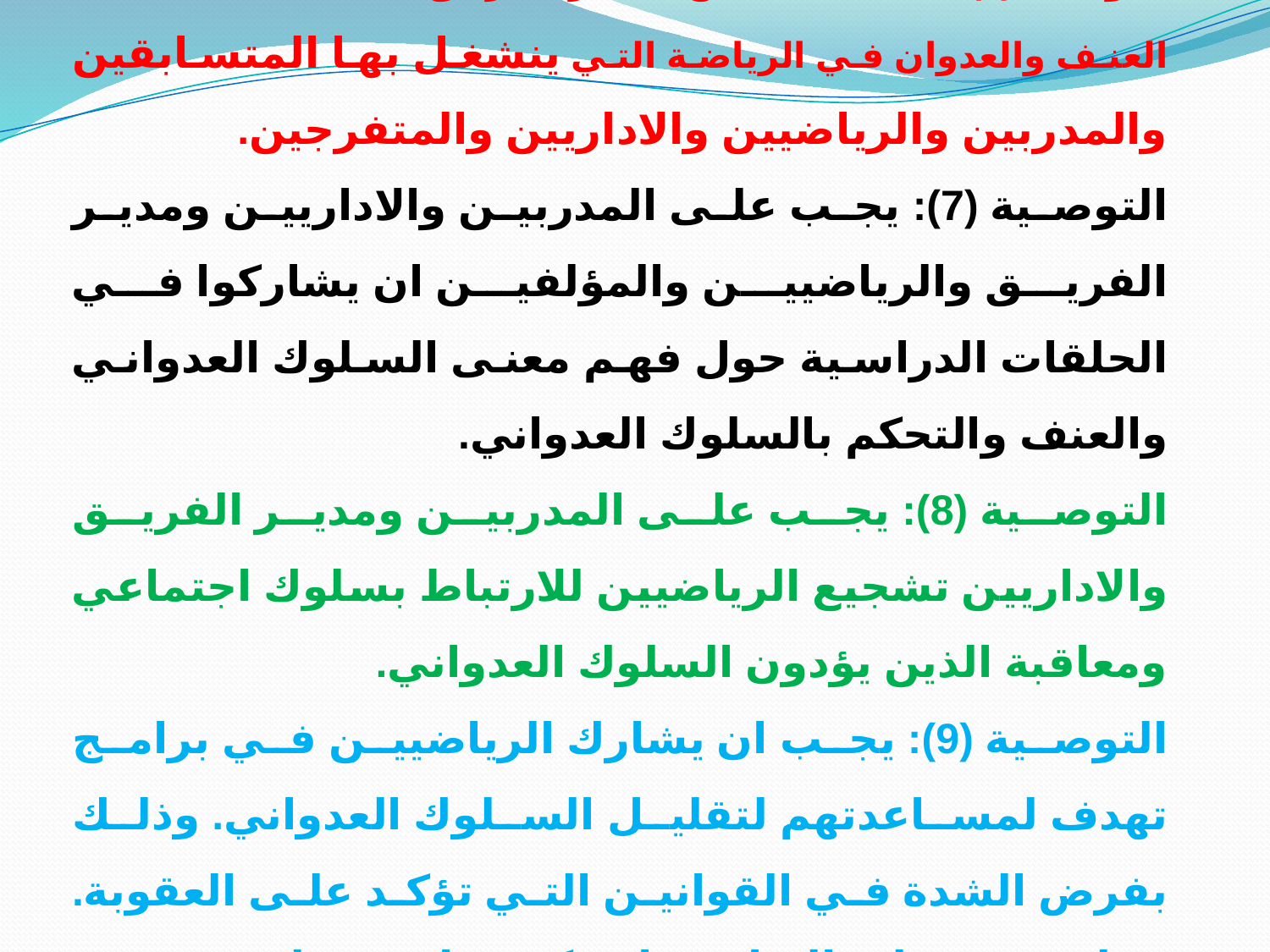

التوصية (6): يجب ان يسمح لمدير الفريق بعمل حملة لتقليل العنف والعدوان في الرياضة التي ينشغل بها المتسابقين والمدربين والرياضيين والاداريين والمتفرجين.
التوصية (7): يجب على المدربين والاداريين ومدير الفريق والرياضيين والمؤلفين ان يشاركوا في الحلقات الدراسية حول فهم معنى السلوك العدواني والعنف والتحكم بالسلوك العدواني.
التوصية (8): يجب على المدربين ومدير الفريق والاداريين تشجيع الرياضيين للارتباط بسلوك اجتماعي ومعاقبة الذين يؤدون السلوك العدواني.
التوصية (9): يجب ان يشارك الرياضيين في برامج تهدف لمساعدتهم لتقليل السلوك العدواني. وذلك بفرض الشدة في القوانين التي تؤكد على العقوبة. وعليه يجب على الرياضي ان يكون ذا مسؤولية.